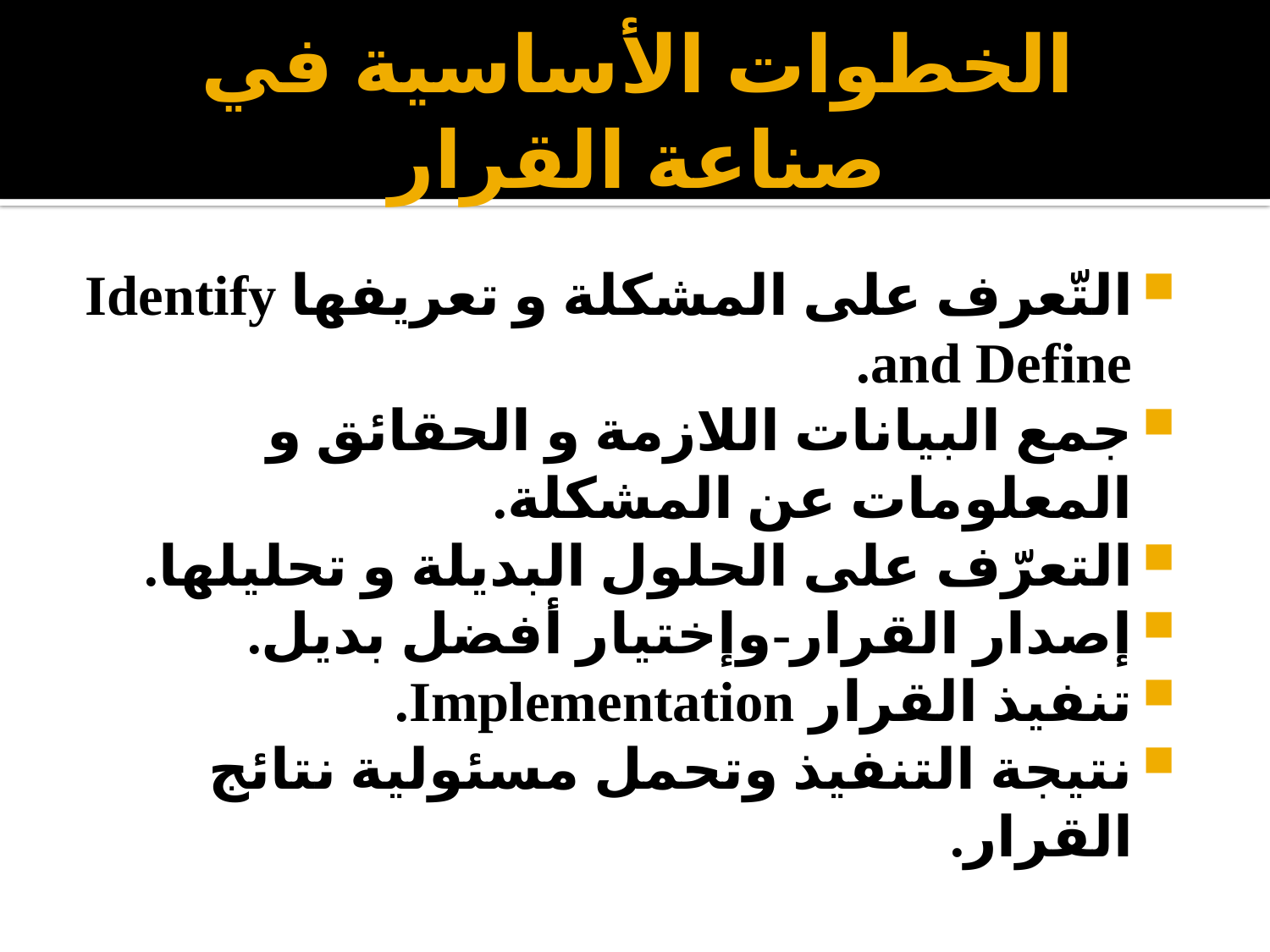

# الخطوات الأساسية في صناعة القرار
التّعرف على المشكلة و تعريفها Identify and Define.
جمع البيانات اللازمة و الحقائق و المعلومات عن المشكلة.
التعرّف على الحلول البديلة و تحليلها.
إصدار القرار-وإختيار أفضل بديل.
تنفيذ القرار Implementation.
نتيجة التنفيذ وتحمل مسئولية نتائج القرار.